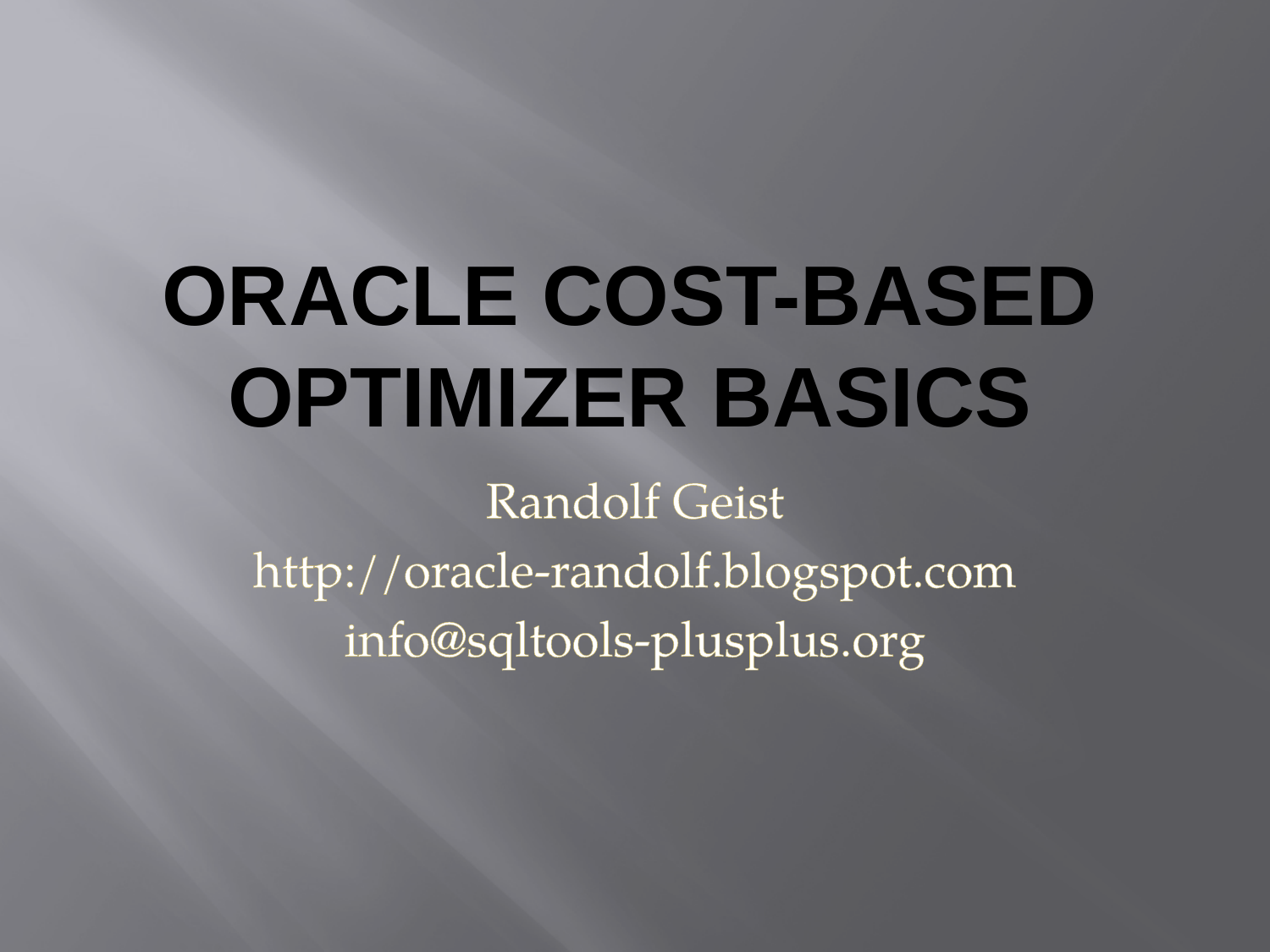

# ORACLE COST-BASED OPTIMIZER BASICS
Randolf Geist
http://oracle-randolf.blogspot.com
info@sqltools-plusplus.org